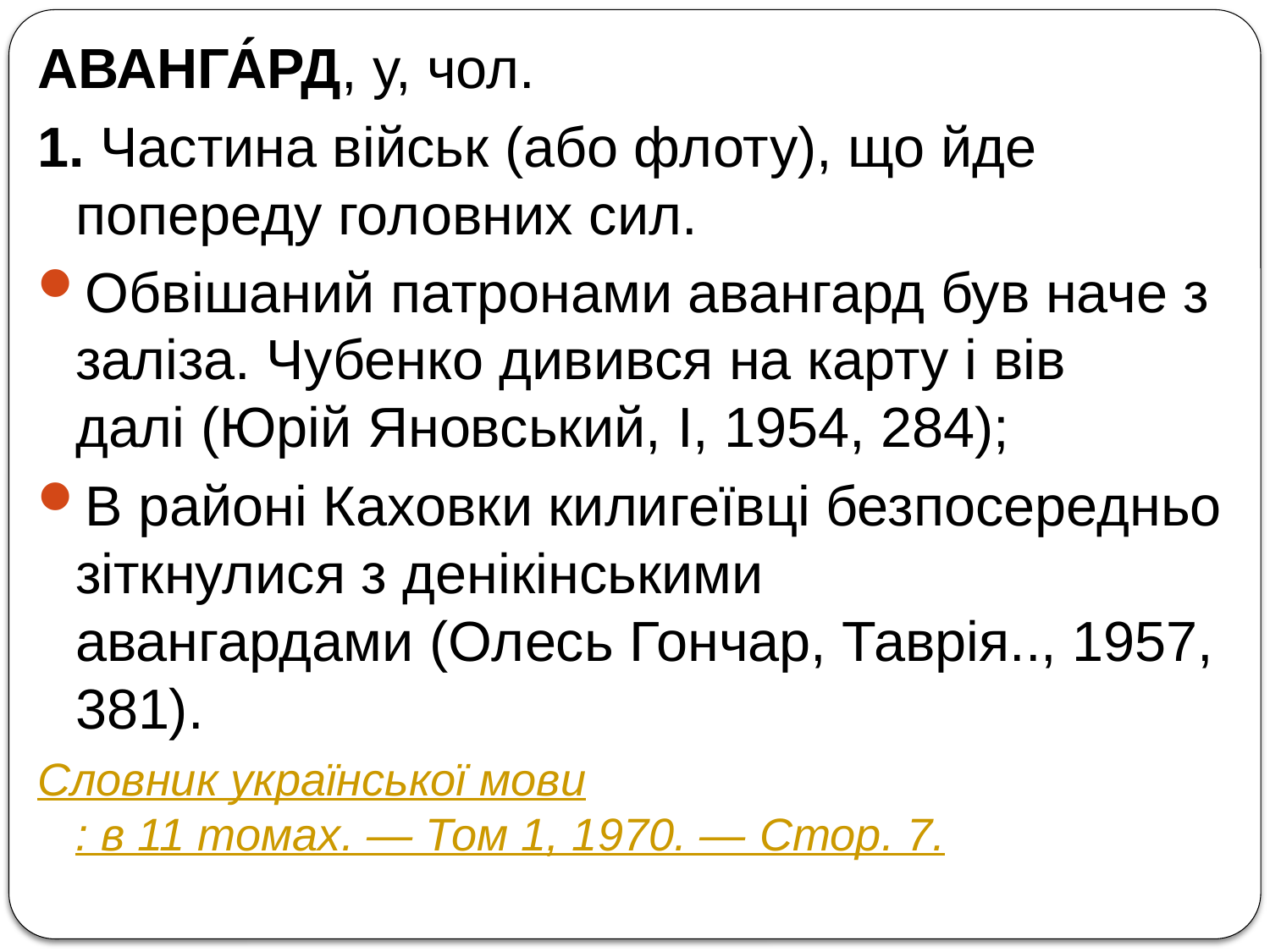

АВАНГА́РД, у, чол.
1. Частина військ (або флоту), що йде попереду головних сил.
Обвішаний патронами авангард був наче з заліза. Чубенко дивився на карту і вів далі (Юрій Яновський, I, 1954, 284);
В районі Каховки килигеївці безпосередньо зіткнулися з денікінськими авангардами (Олесь Гончар, Таврія.., 1957, 381).
Словник української мови: в 11 томах. — Том 1, 1970. — Стор. 7.
#